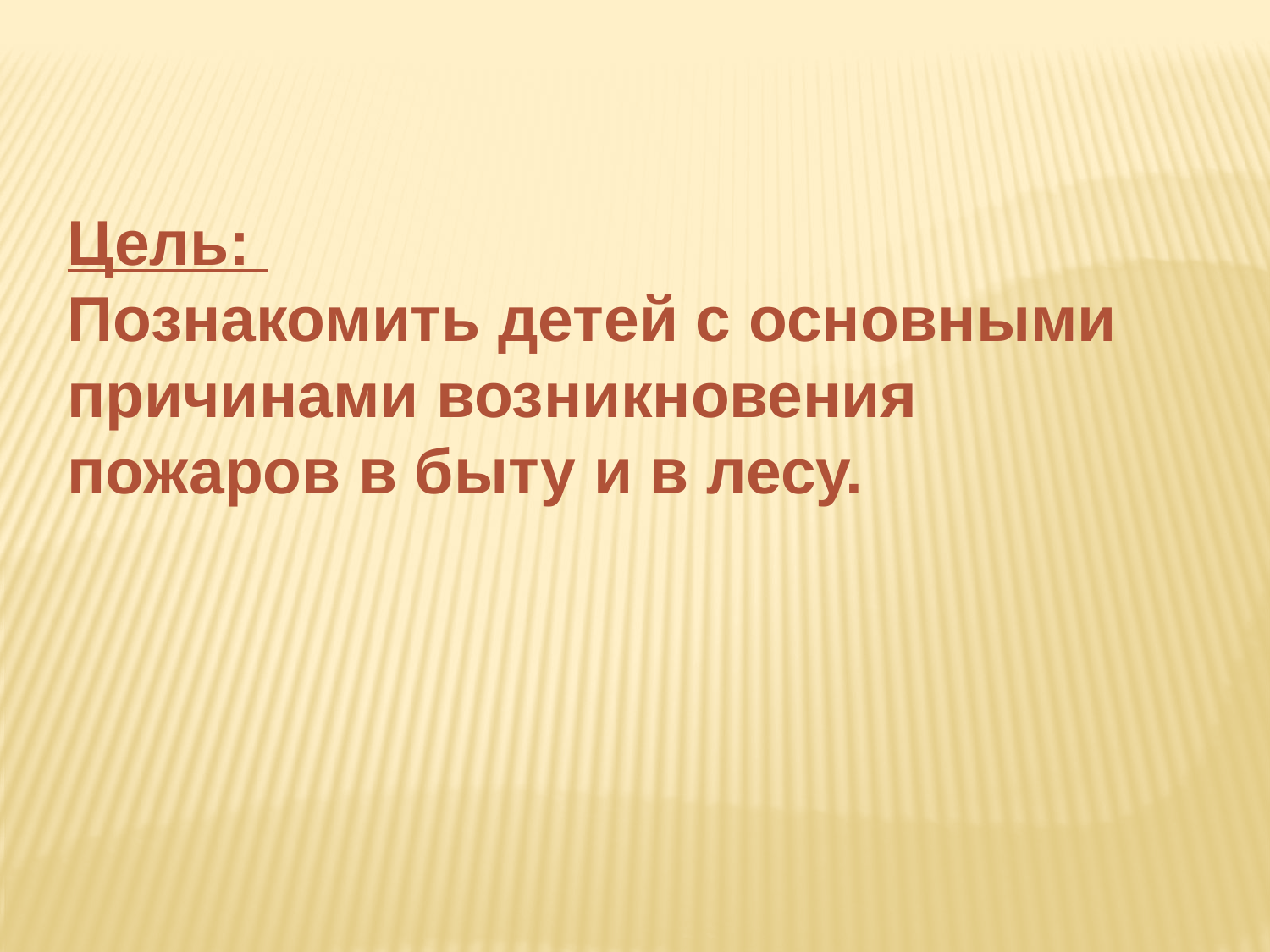

Цель:
Познакомить детей с основными причинами возникновения пожаров в быту и в лесу.